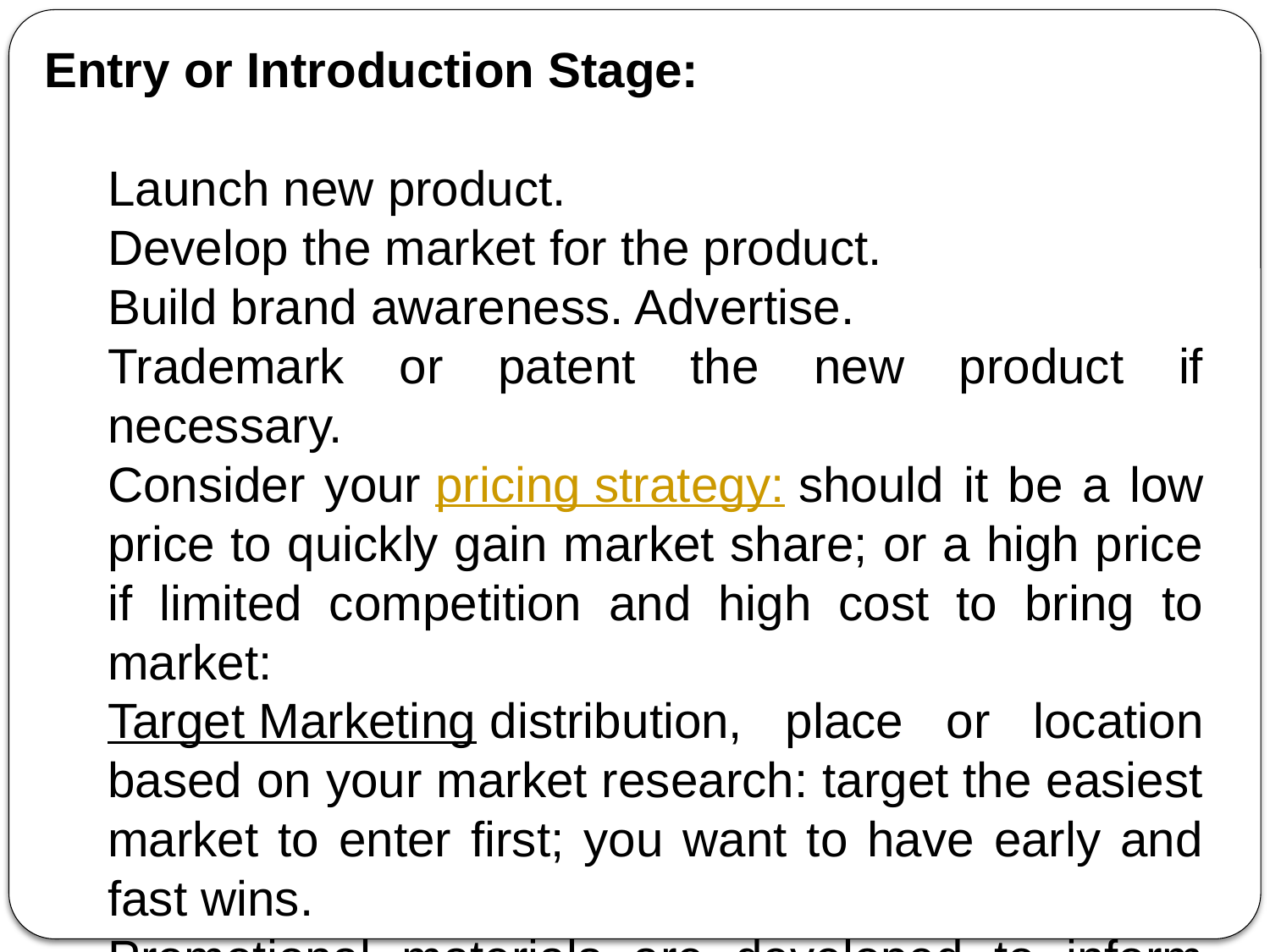

Entry or Introduction Stage:

Launch new product.
Develop the market for the product.
Build brand awareness. Advertise.
Trademark or patent the new product if necessary.
Consider your pricing strategy: should it be a low price to quickly gain market share; or a high price if limited competition and high cost to bring to market:
Target Marketing distribution, place or location based on your market research: target the easiest market to enter first; you want to have early and fast wins.
Promotional materials are developed to inform and gain awareness, understanding and acceptance of the product. Focus on an audience that likes to be an early adopter.